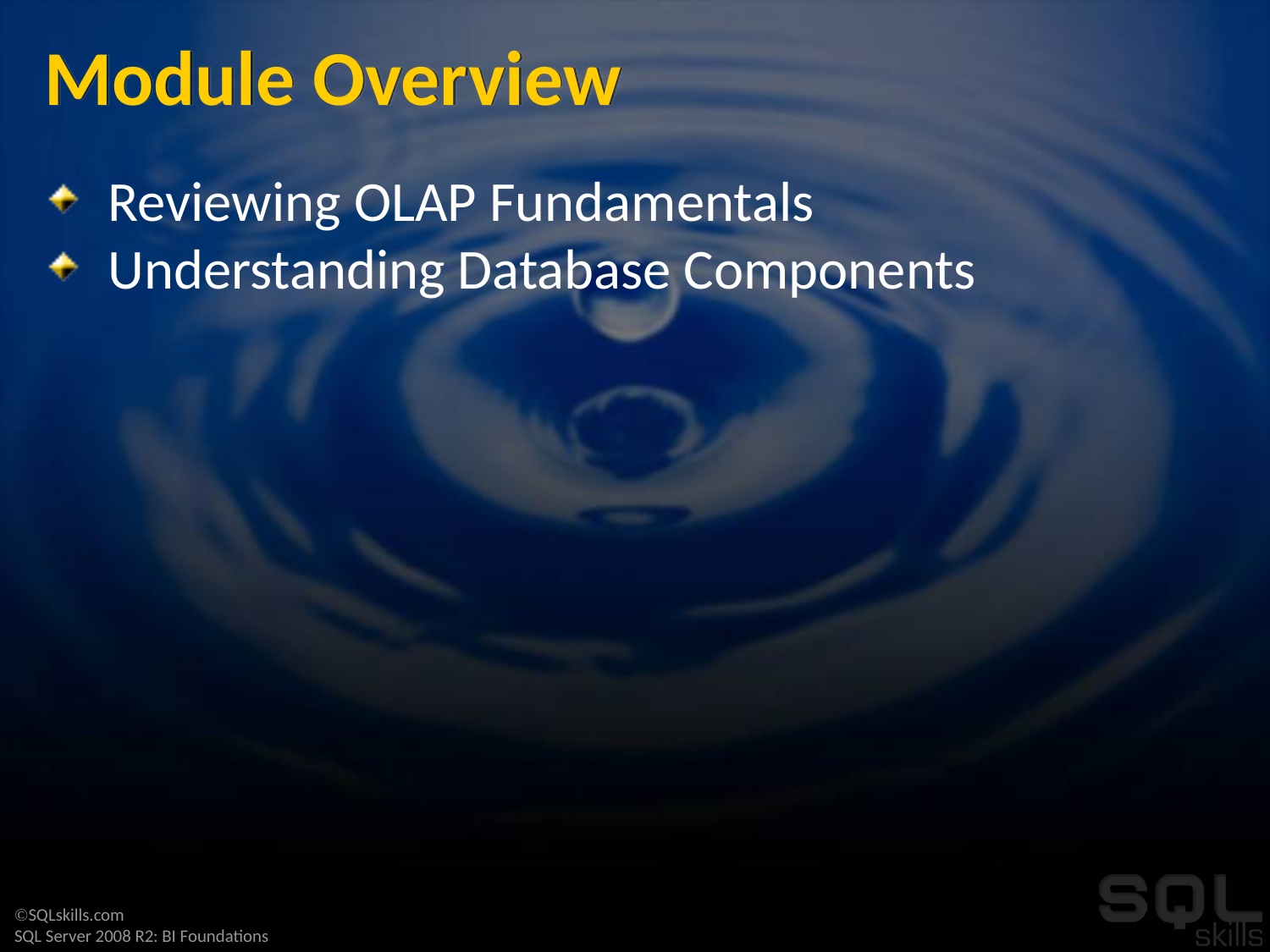

# Module Overview
Reviewing OLAP Fundamentals
Understanding Database Components